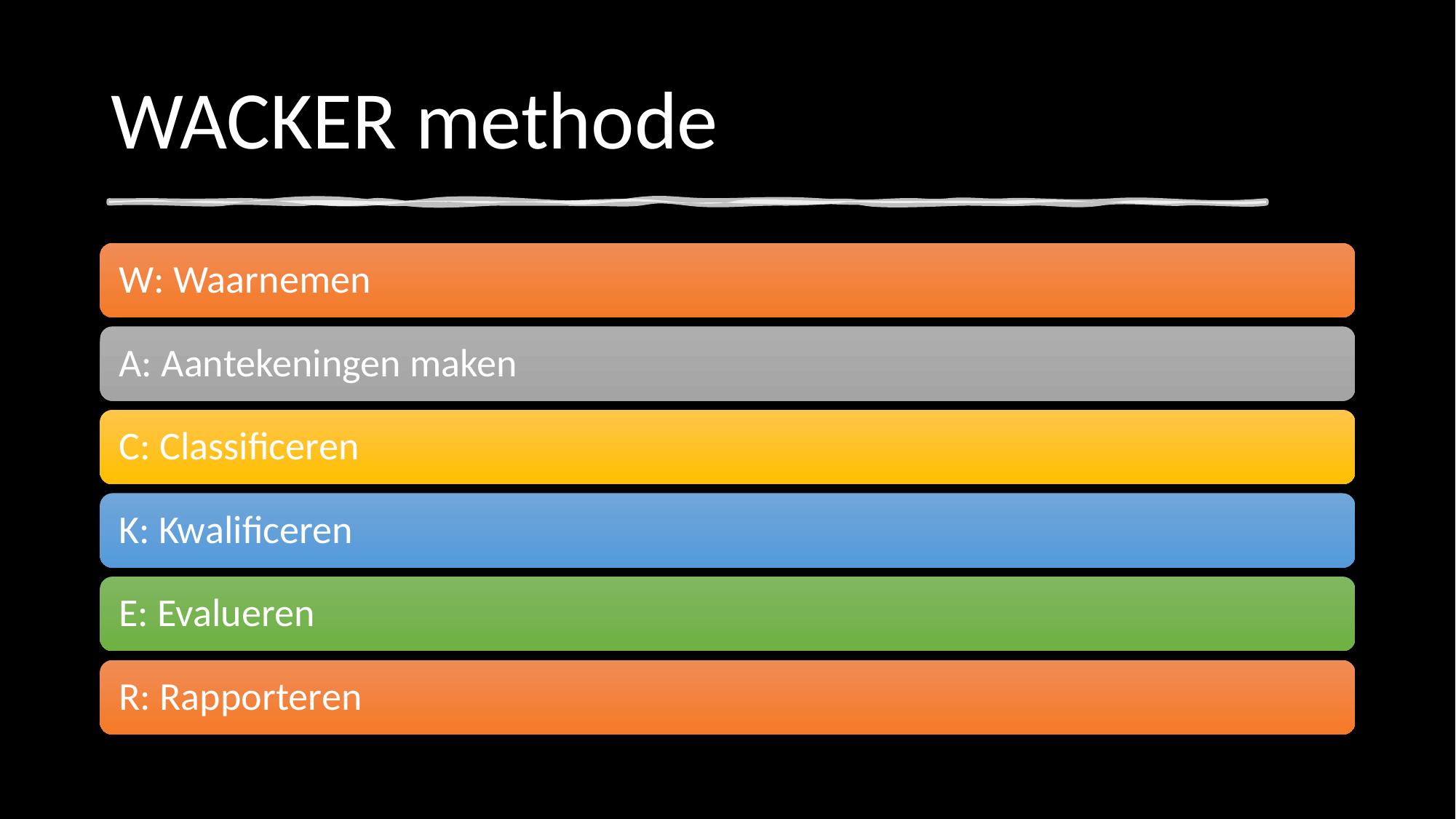

# WACKER methode

W: Waarnemen
A: Aantekeningen maken
C: Classificeren
K: Kwalificeren
E: Evalueren
R: Rapporteren